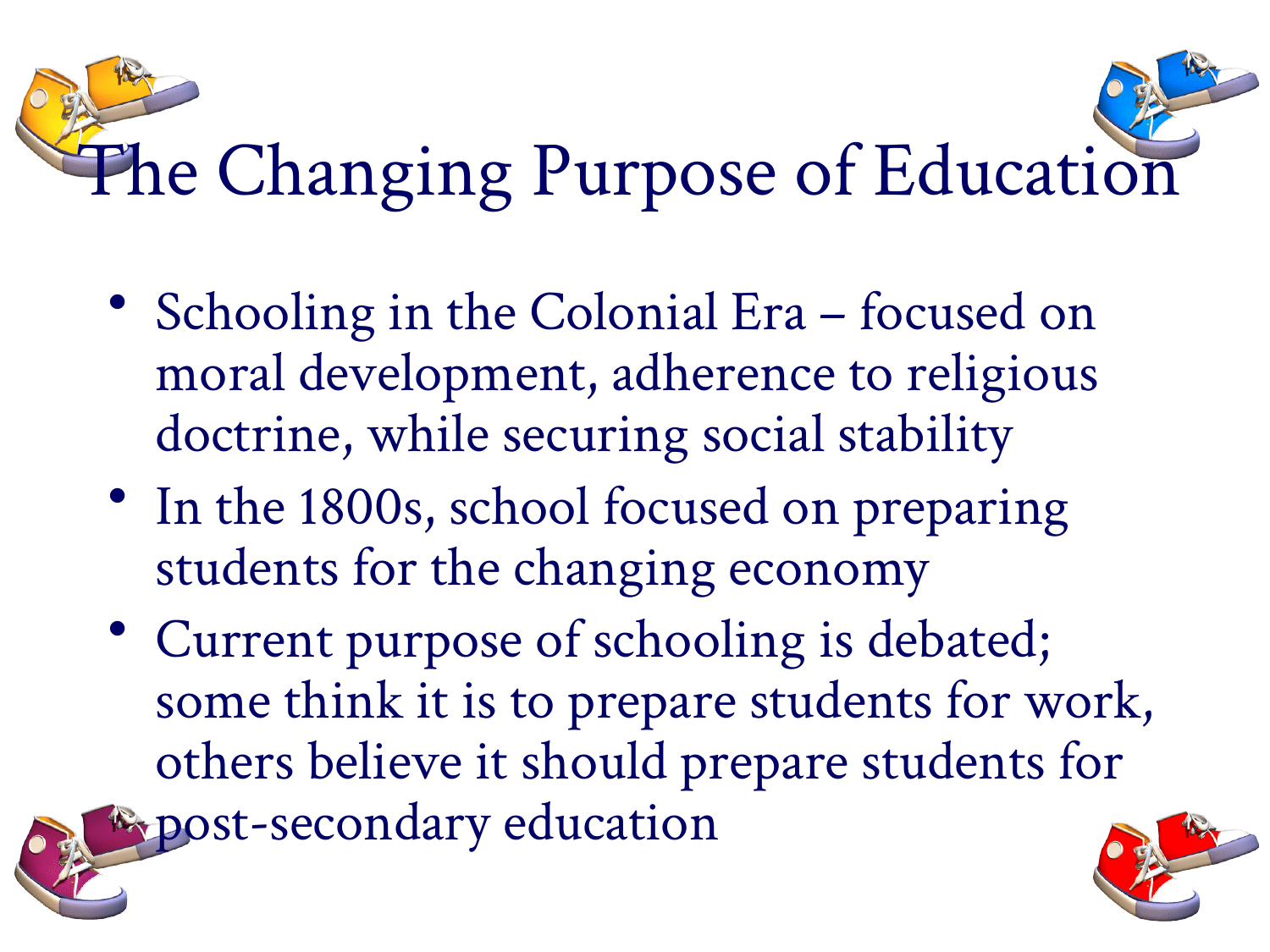

# The Changing Purpose of Education
Schooling in the Colonial Era – focused on moral development, adherence to religious doctrine, while securing social stability
In the 1800s, school focused on preparing students for the changing economy
Current purpose of schooling is debated; some think it is to prepare students for work, others believe it should prepare students for post-secondary education